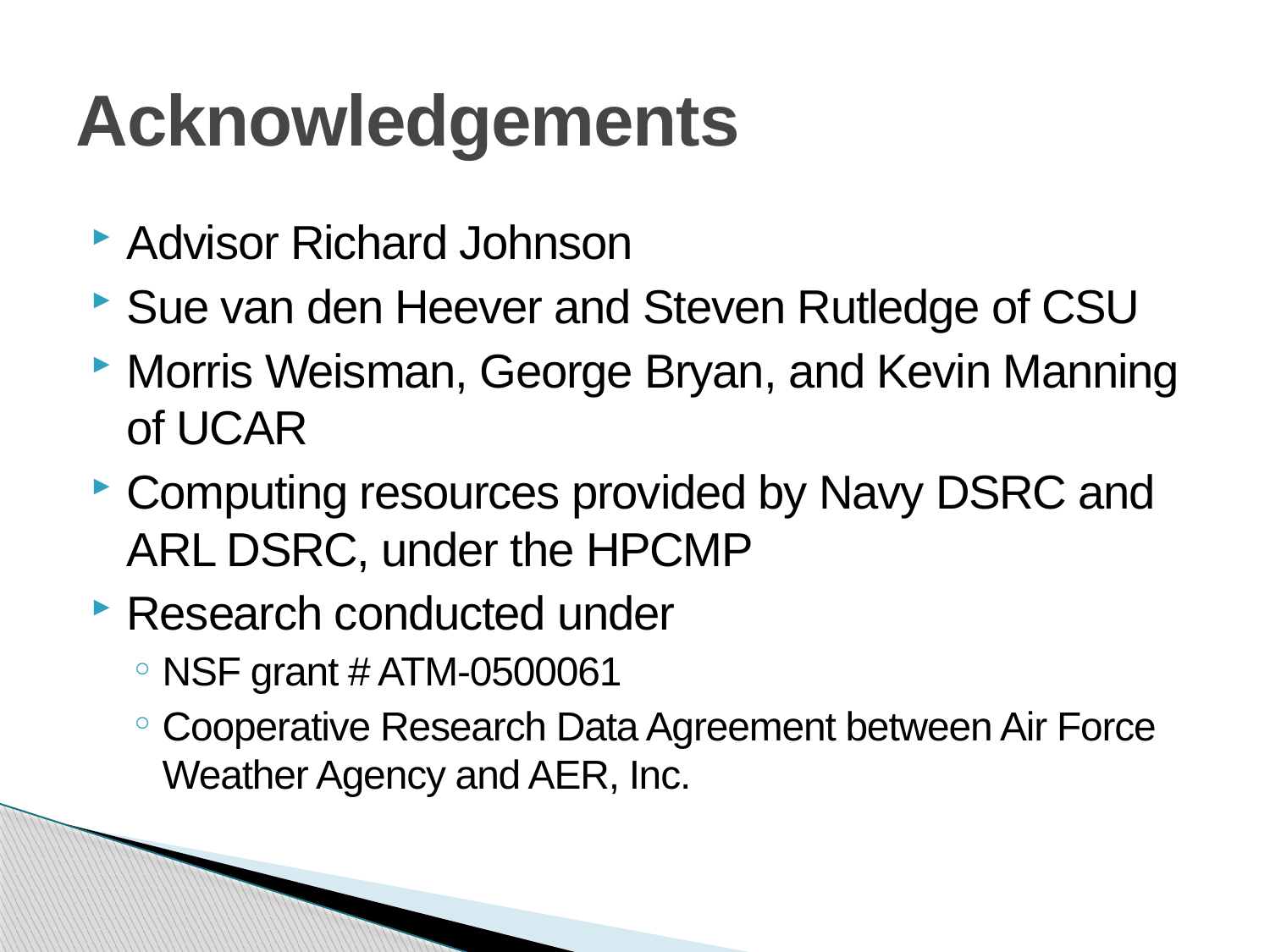

# Acknowledgements
Advisor Richard Johnson
Sue van den Heever and Steven Rutledge of CSU
Morris Weisman, George Bryan, and Kevin Manning of UCAR
Computing resources provided by Navy DSRC and ARL DSRC, under the HPCMP
Research conducted under
NSF grant # ATM-0500061
Cooperative Research Data Agreement between Air Force Weather Agency and AER, Inc.